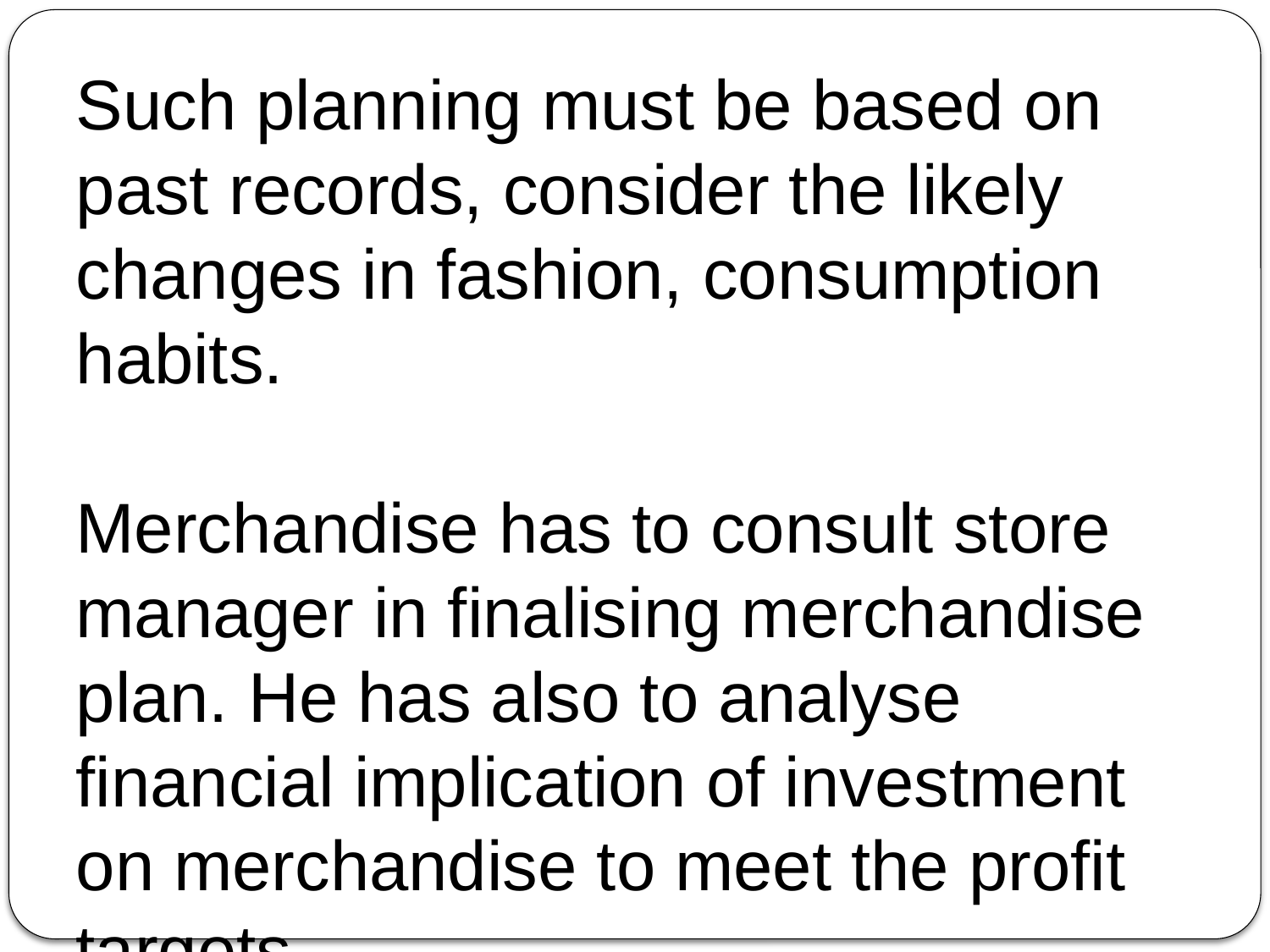

Such planning must be based on past records, consider the likely changes in fashion, consumption habits.

Merchandise has to consult store manager in finalising merchandise plan. He has also to analyse financial implication of investment on merchandise to meet the profit targets.